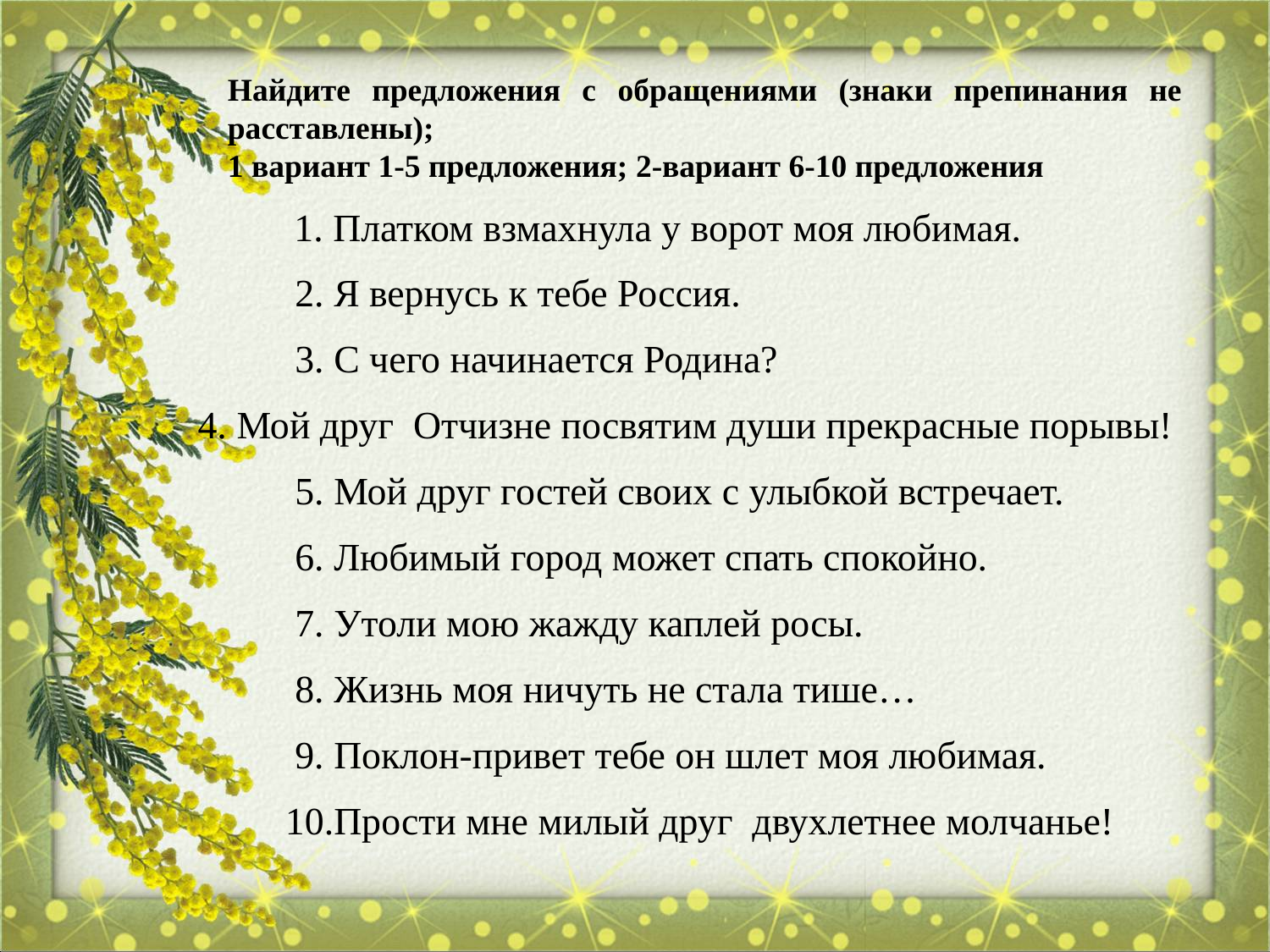

# Найдите предложения с обращениями (знаки препинания не расставлены); 1 вариант 1-5 предложения; 2-вариант 6-10 предложения
            1. Платком взмахнула у ворот моя любимая.
          2. Я вернусь к тебе Россия.
          3. С чего начинается Родина?
4. Мой друг  Отчизне посвятим души прекрасные порывы!
          5. Мой друг гостей своих с улыбкой встречает.
          6. Любимый город может спать спокойно.
          7. Утоли мою жажду каплей росы.
          8. Жизнь моя ничуть не стала тише…
          9. Поклон-привет тебе он шлет моя любимая.
         10.Прости мне милый друг  двухлетнее молчанье!